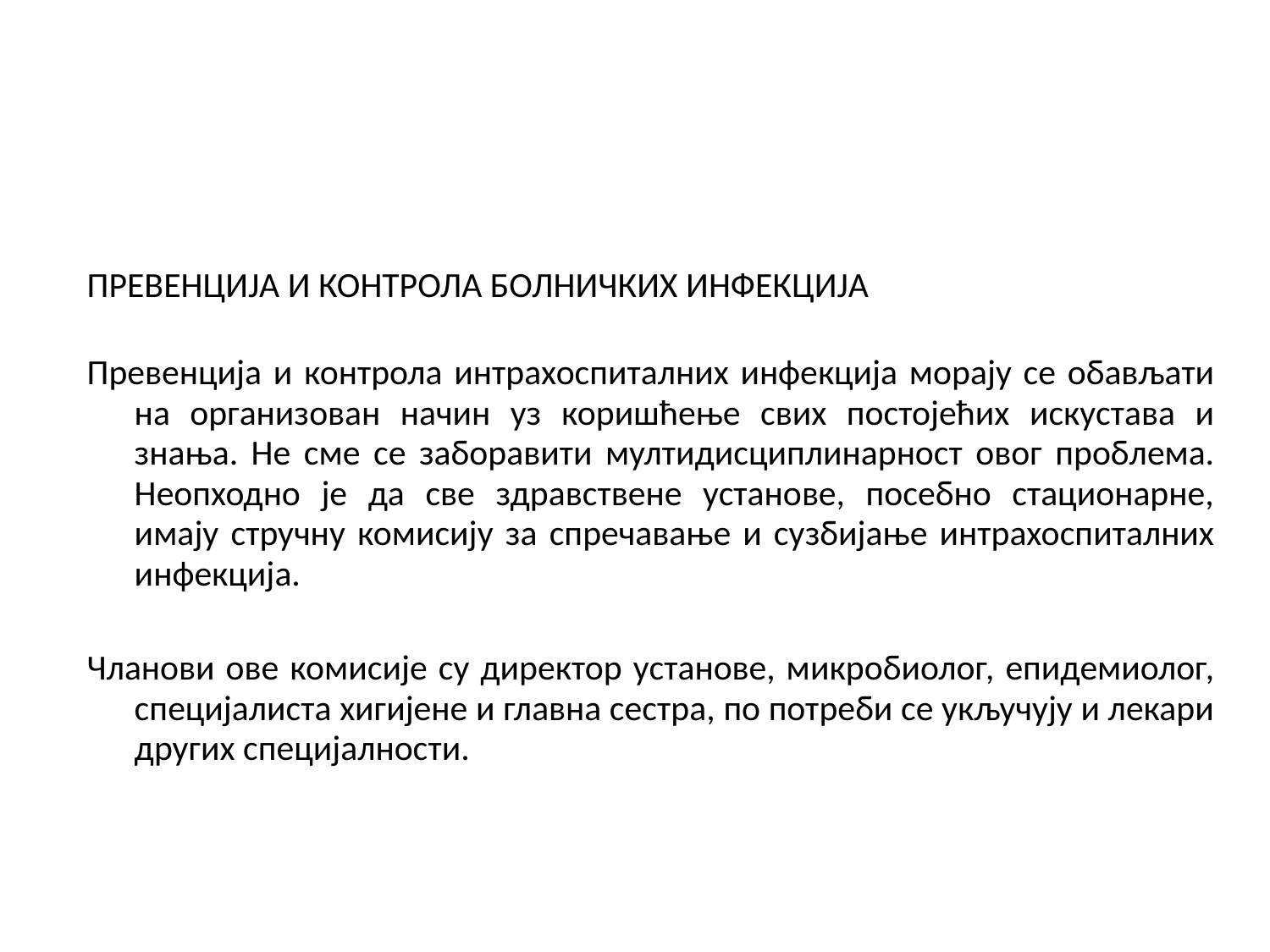

ПРЕВЕНЦИЈА И КОНТРОЛА БОЛНИЧКИХ ИНФЕКЦИЈА

Превенција и контрола интрахоспиталних инфекција морају се обављати на организован начин уз коришћење свих постојећих искустава и знања. Не сме се заборавити мултидисциплинарност овог проблема. Неопходно је да све здравствене установе, посебно стационарне, имају стручну комисију за спречавање и сузбијање интрахоспиталних инфекција.

Чланови ове комисије су директор установе, микробиолог, епидемиолог, специјалиста хигијене и главна сестра, по потреби се укључују и лекари других специјалности.